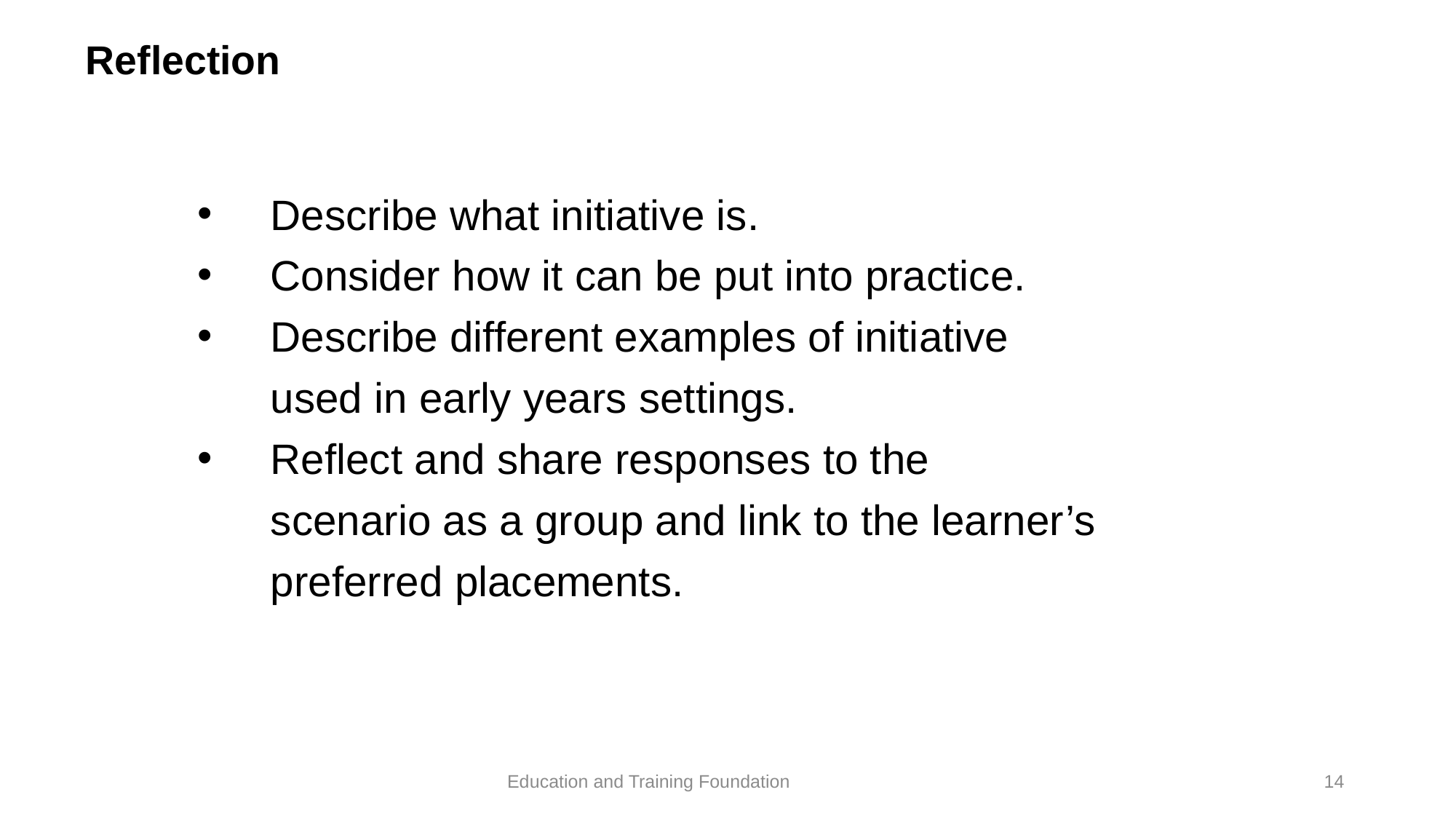

# Reflection
Describe what initiative is.
Consider how it can be put into practice.
Describe different examples of initiative used in early years settings.
Reflect and share responses to the scenario as a group and link to the learner’s preferred placements.
14
Education and Training Foundation